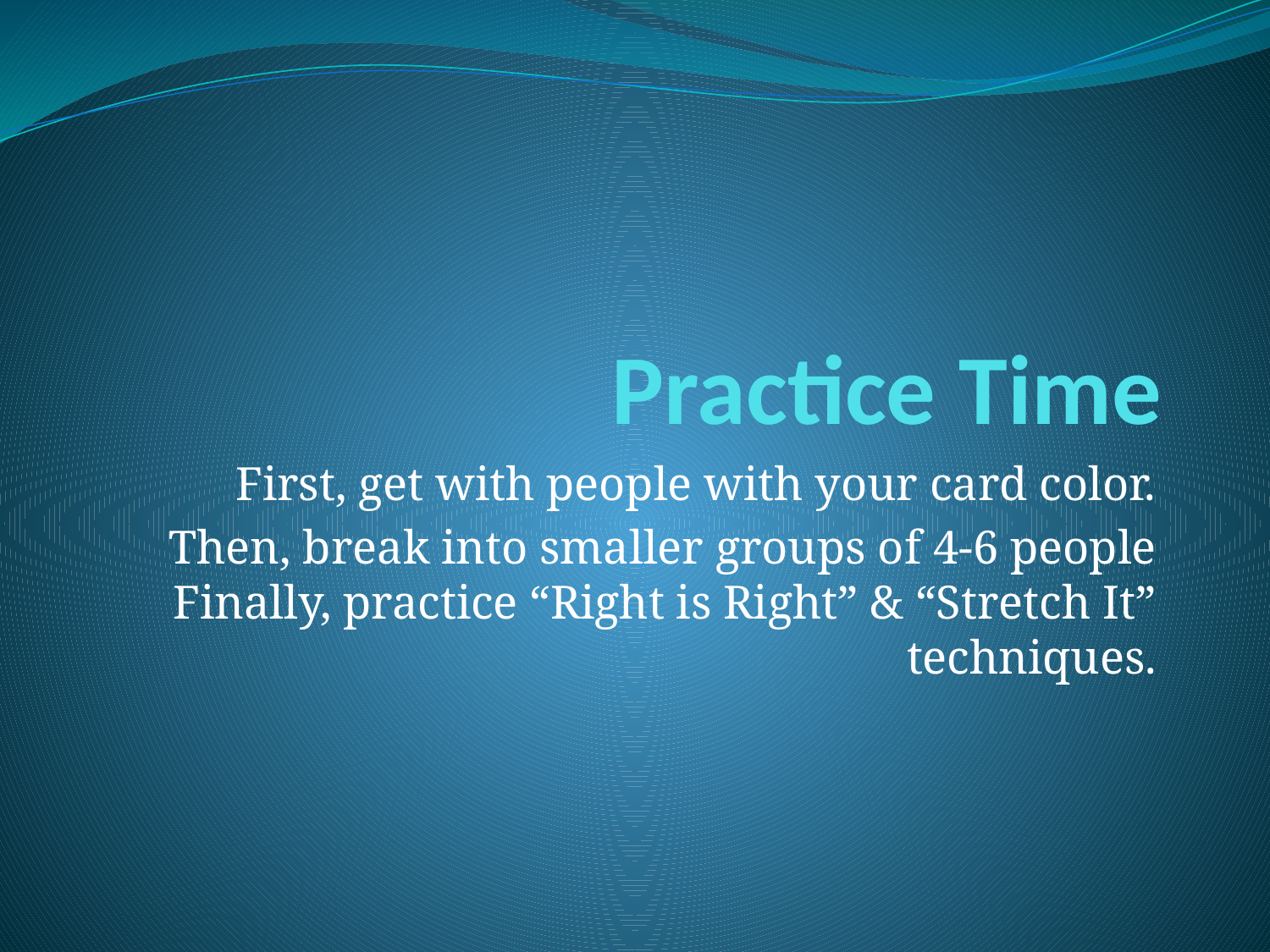

# Practice Time
First, get with people with your card color.
Then, break into smaller groups of 4-6 people Finally, practice “Right is Right” & “Stretch It” techniques.